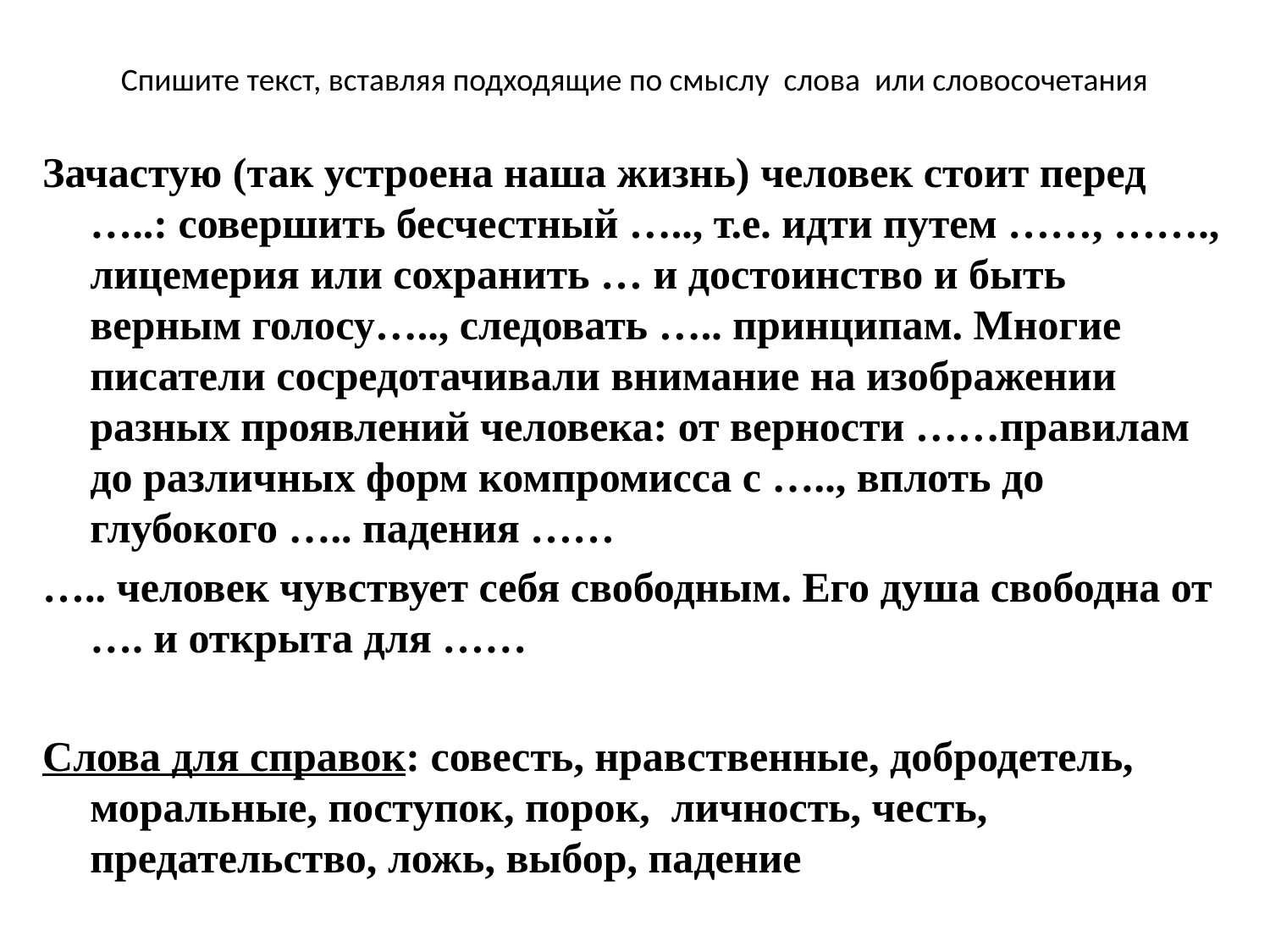

# Спишите текст, вставляя подходящие по смыслу  слова  или словосочетания
Зачастую (так устроена наша жизнь) человек стоит перед …..: совершить бесчестный ….., т.е. идти путем ……, ……., лицемерия или сохранить … и достоинство и быть верным голосу….., следовать ….. принципам. Многие писатели сосредотачивали внимание на изображении разных проявлений человека: от верности ……правилам до различных форм компромисса с ….., вплоть до глубокого ….. падения ……
….. человек чувствует себя свободным. Его душа свободна от …. и открыта для ……

Слова для справок: совесть, нравственные, добродетель, моральные, поступок, порок,  личность, честь, предательство, ложь, выбор, падение